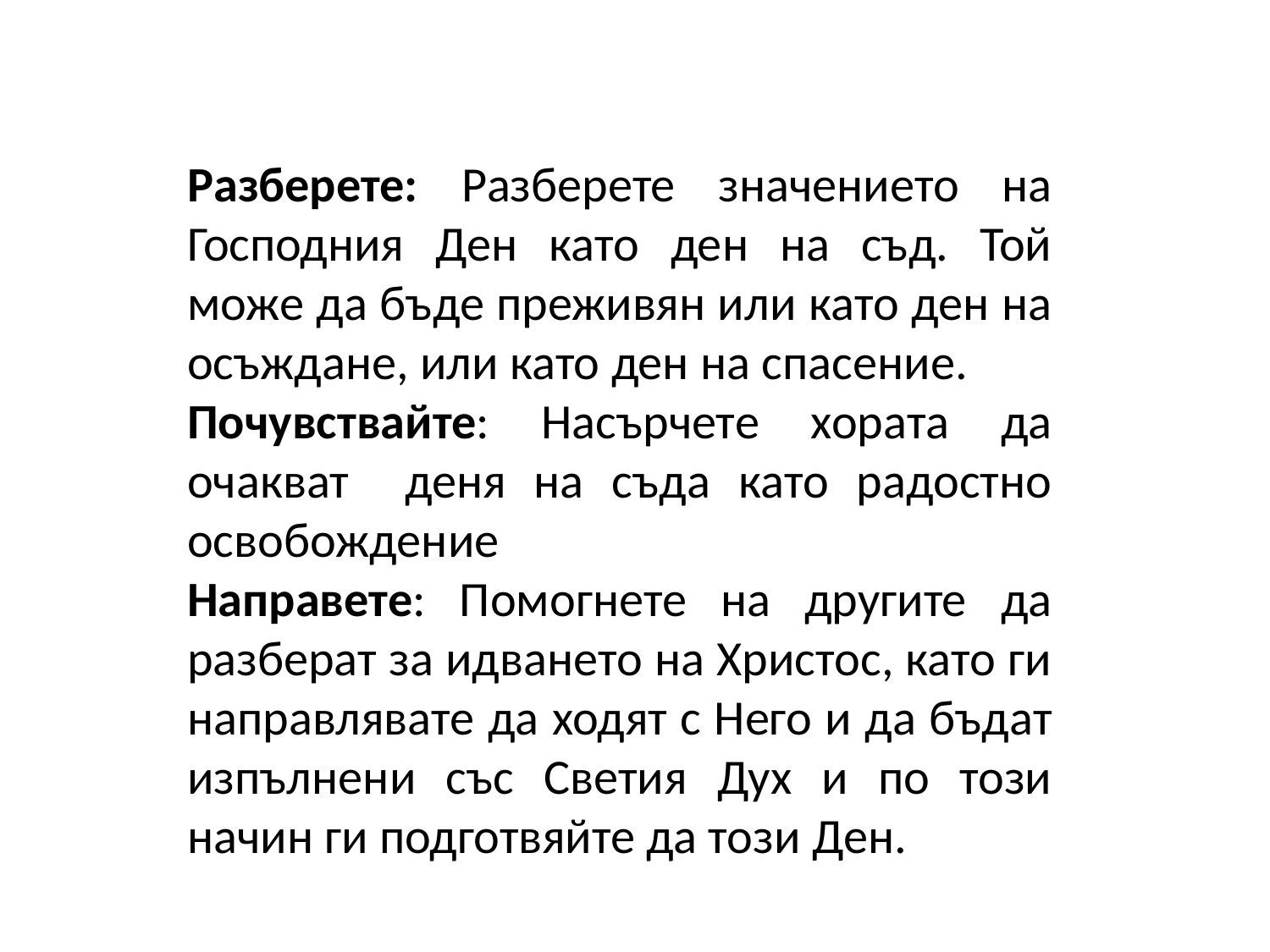

Разберете: Разберете значението на Господния Ден като ден на съд. Той може да бъде преживян или като ден на осъждане, или като ден на спасение.
Почувствайте: Насърчете хората да очакват  деня на съда като радостно освобождение
Направете: Помогнете на другите да разберат за идването на Христос, като ги направлявате да ходят с Него и да бъдат изпълнени със Светия Дух и по този начин ги подготвяйте да този Ден.